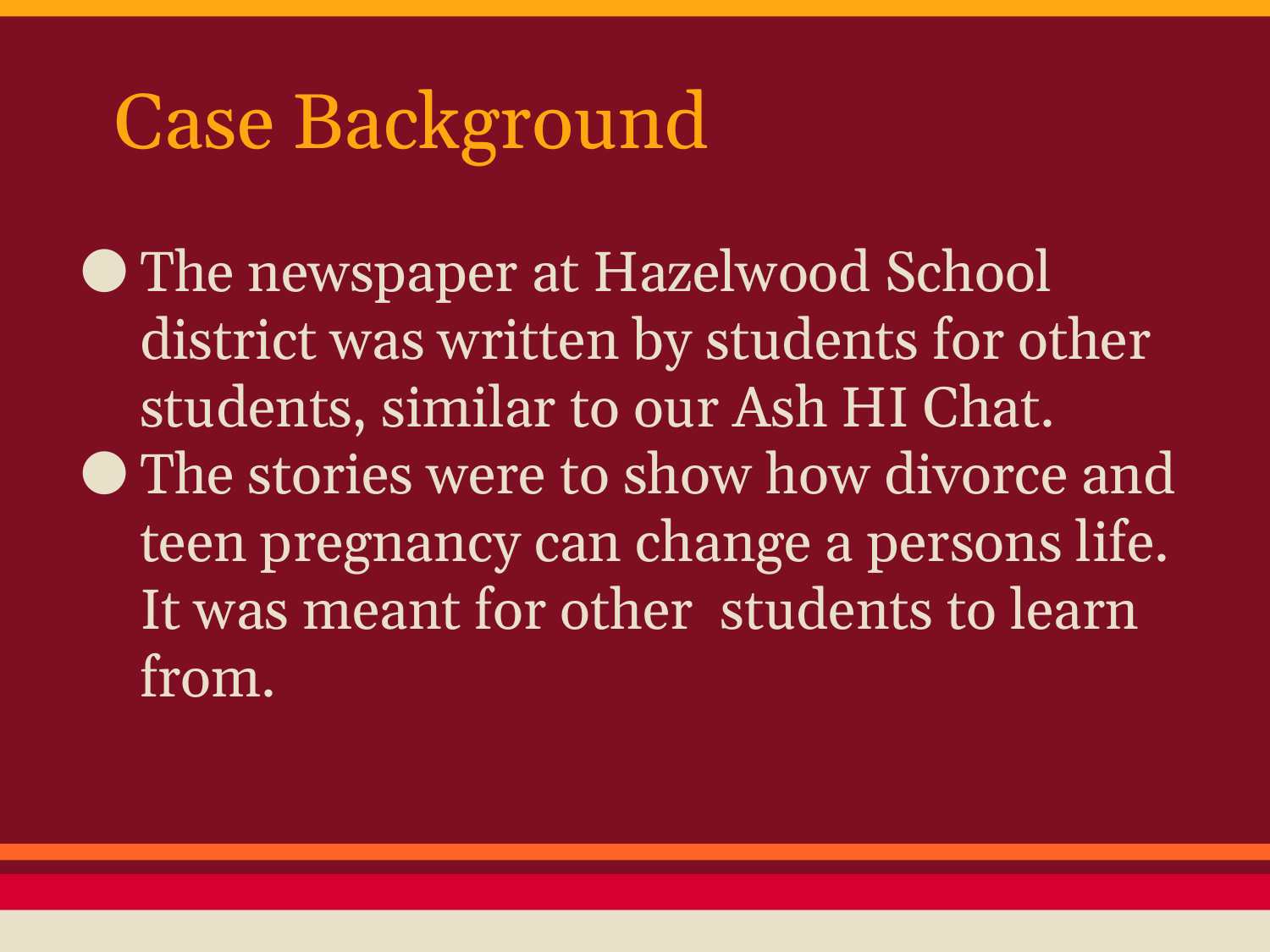

# Case Background
The newspaper at Hazelwood School district was written by students for other students, similar to our Ash HI Chat.
The stories were to show how divorce and teen pregnancy can change a persons life. It was meant for other  students to learn from.